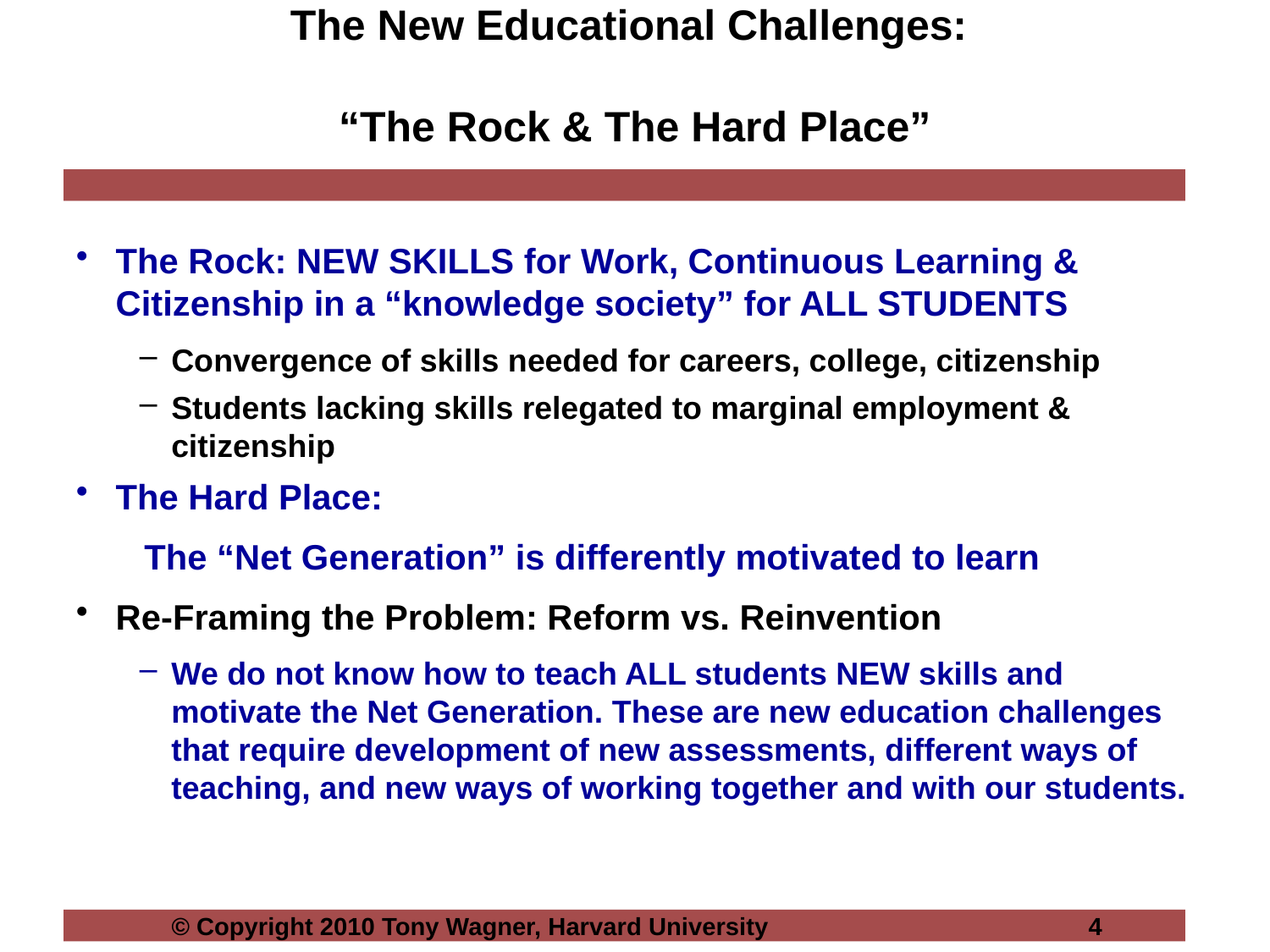

# The New Educational Challenges: “The Rock & The Hard Place”
The Rock: NEW SKILLS for Work, Continuous Learning & Citizenship in a “knowledge society” for ALL STUDENTS
Convergence of skills needed for careers, college, citizenship
Students lacking skills relegated to marginal employment & citizenship
The Hard Place:
       The “Net Generation” is differently motivated to learn
Re-Framing the Problem: Reform vs. Reinvention
We do not know how to teach ALL students NEW skills and motivate the Net Generation. These are new education challenges that require development of new assessments, different ways of teaching, and new ways of working together and with our students.